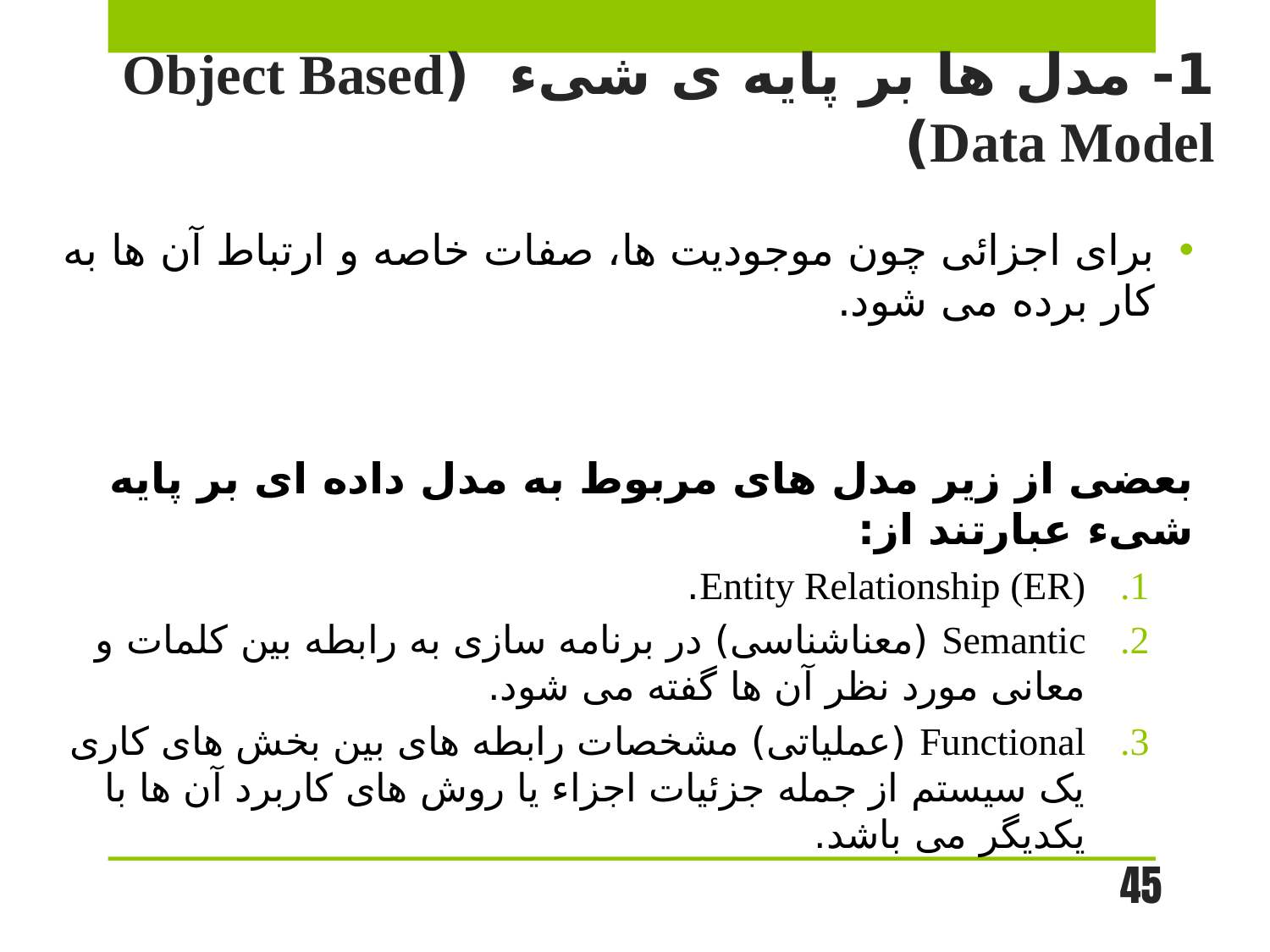

# 1- مدل ها بر پایه ی شیء  (Object Based Data Model)
برای اجزائی چون موجودیت ها، صفات خاصه و ارتباط آن ها به کار برده می شود.

بعضی از زیر مدل های مربوط به مدل داده ای بر پایه شیء عبارتند از:
Entity Relationship (ER).
Semantic (معناشناسی) در برنامه سازی به رابطه بین کلمات و معانی مورد نظر آن ها گفته می شود.
Functional (عملیاتی) مشخصات رابطه های بین بخش های کاری یک سیستم از جمله جزئیات اجزاء یا روش های کاربرد آن ها با یکدیگر می باشد.
45